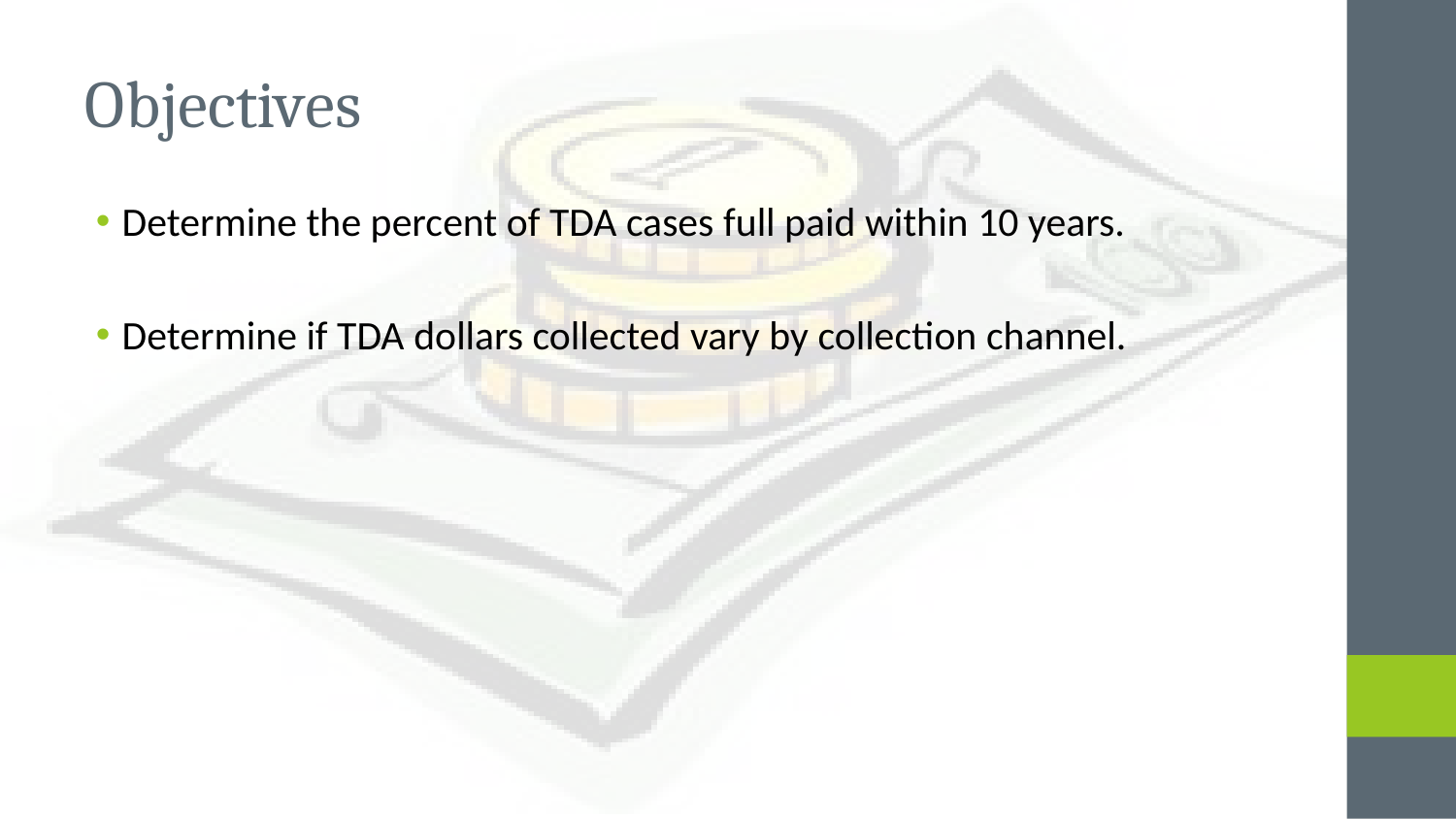

# Objectives
Determine the percent of TDA cases full paid within 10 years.

Determine if TDA dollars collected vary by collection channel.